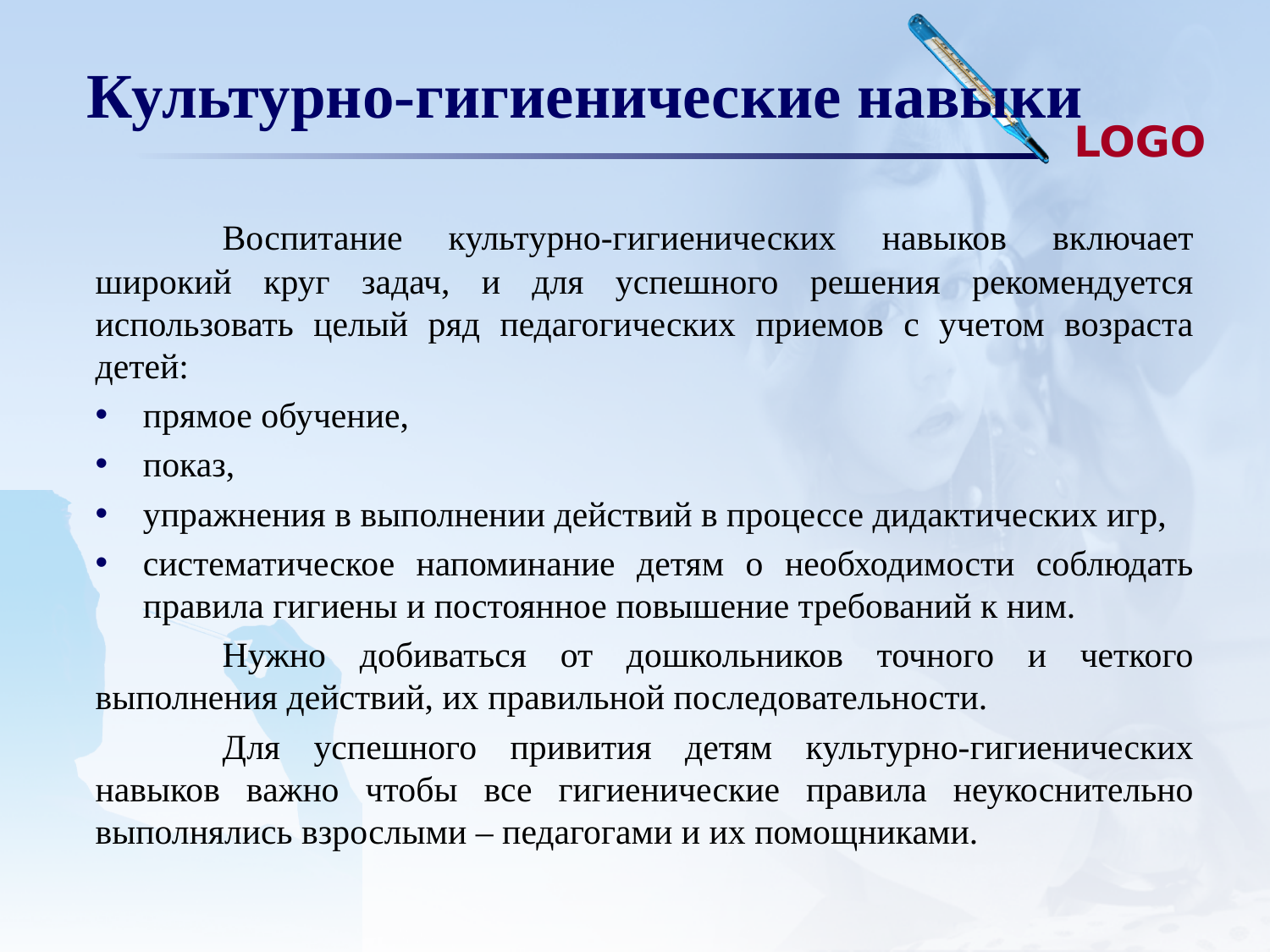

# Культурно-гигиенические навыки
	Воспитание культурно-гигиенических навыков включает широкий круг задач, и для успешного решения рекомендуется использовать целый ряд педагогических приемов с учетом возраста детей:
прямое обучение,
показ,
упражнения в выполнении действий в процессе дидактических игр,
систематическое напоминание детям о необходимости соблюдать правила гигиены и постоянное повышение требований к ним.
	Нужно добиваться от дошкольников точного и четкого выполнения действий, их правильной последовательности.
	Для успешного привития детям культурно-гигиенических навыков важно чтобы все гигиенические правила неукоснительно выполнялись взрослыми – педагогами и их помощниками.